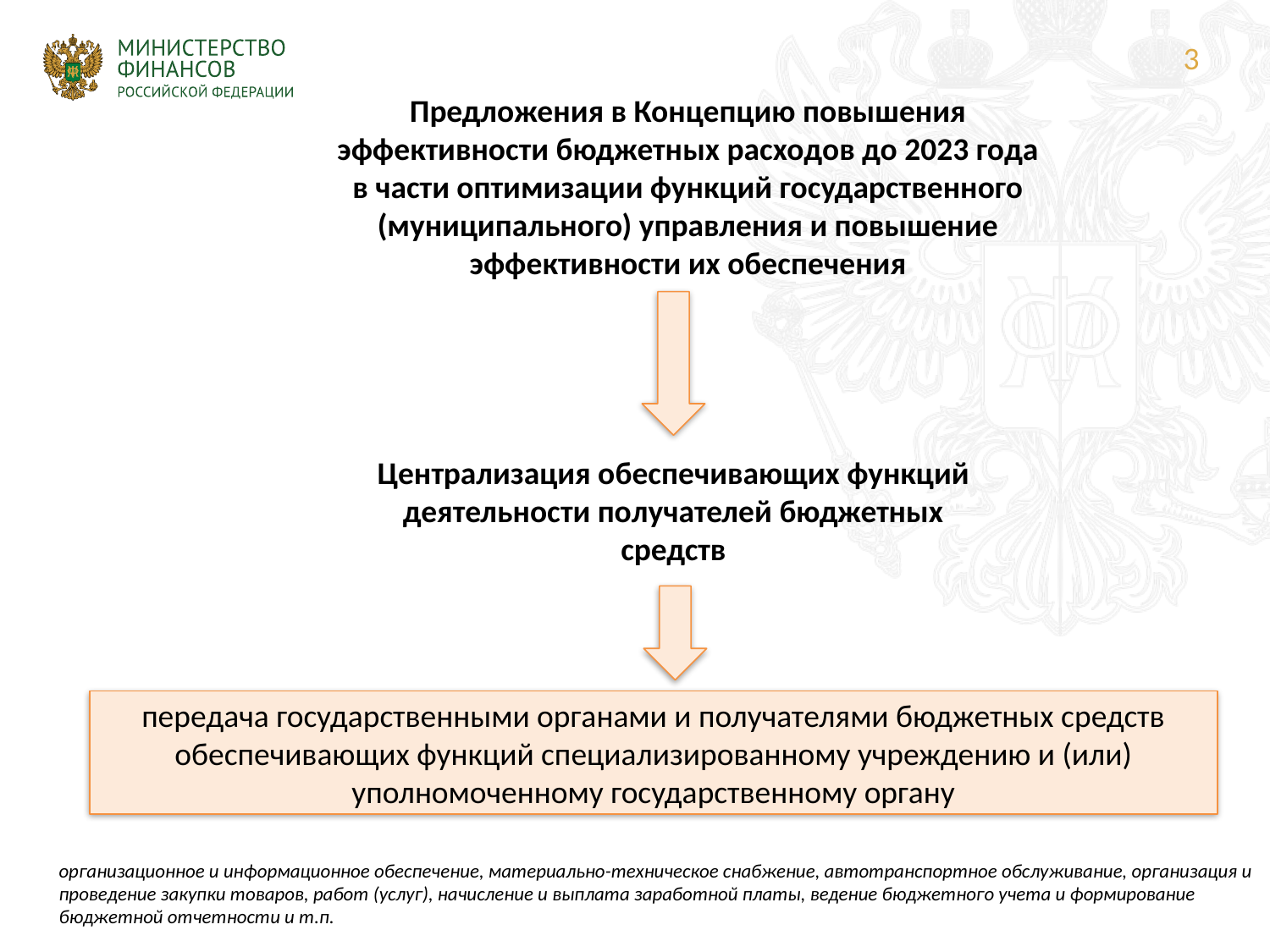

3
Предложения в Концепцию повышения эффективности бюджетных расходов до 2023 года в части оптимизации функций государственного (муниципального) управления и повышение эффективности их обеспечения

Централизация обеспечивающих функций деятельности получателей бюджетных средств

передача государственными органами и получателями бюджетных средств обеспечивающих функций специализированному учреждению и (или) уполномоченному государственному органу
организационное и информационное обеспечение, материально-техническое снабжение, автотранспортное обслуживание, организация и проведение закупки товаров, работ (услуг), начисление и выплата заработной платы, ведение бюджетного учета и формирование бюджетной отчетности и т.п.